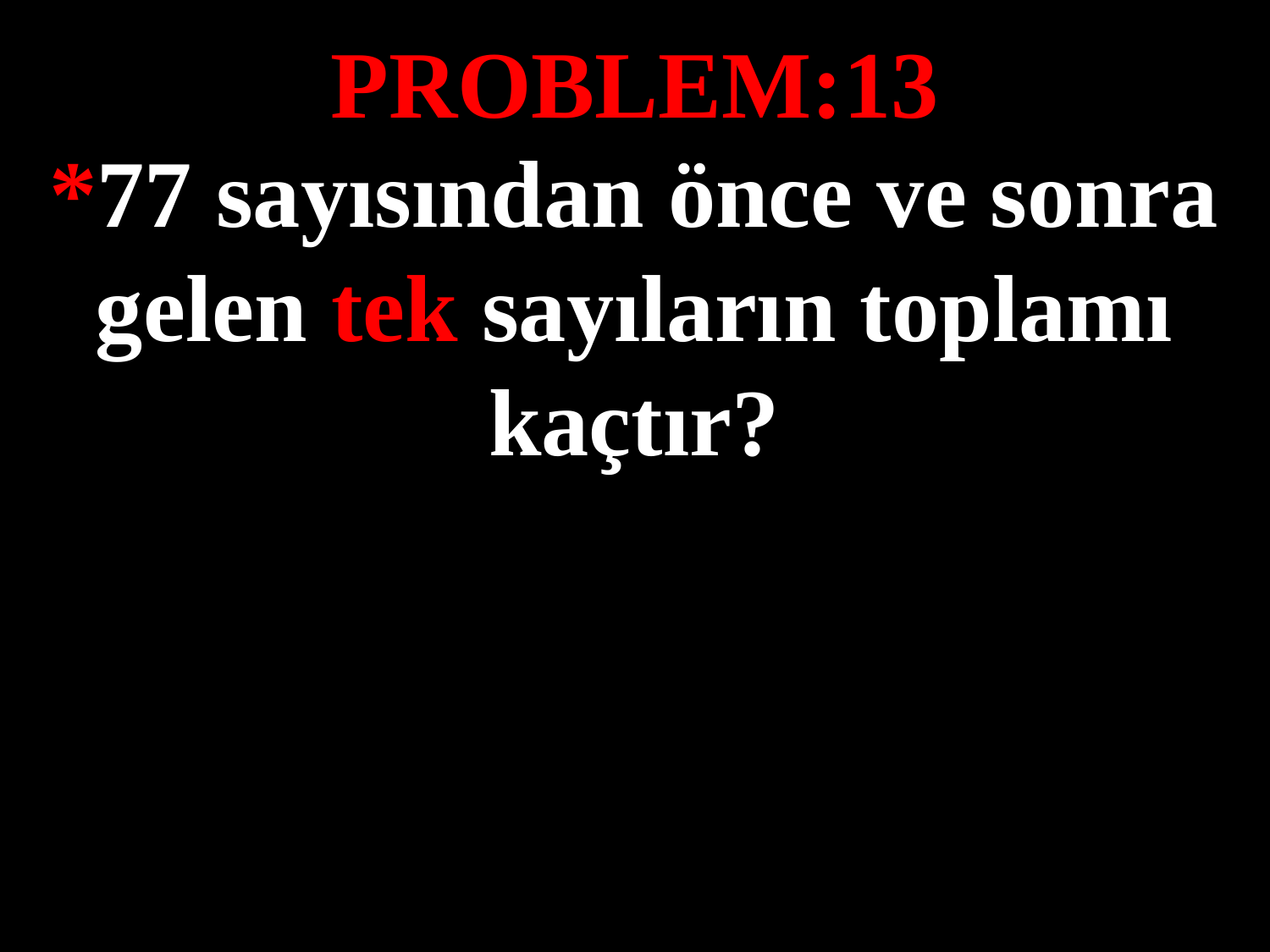

PROBLEM:13
*77 sayısından önce ve sonra gelen tek sayıların toplamı kaçtır?
#